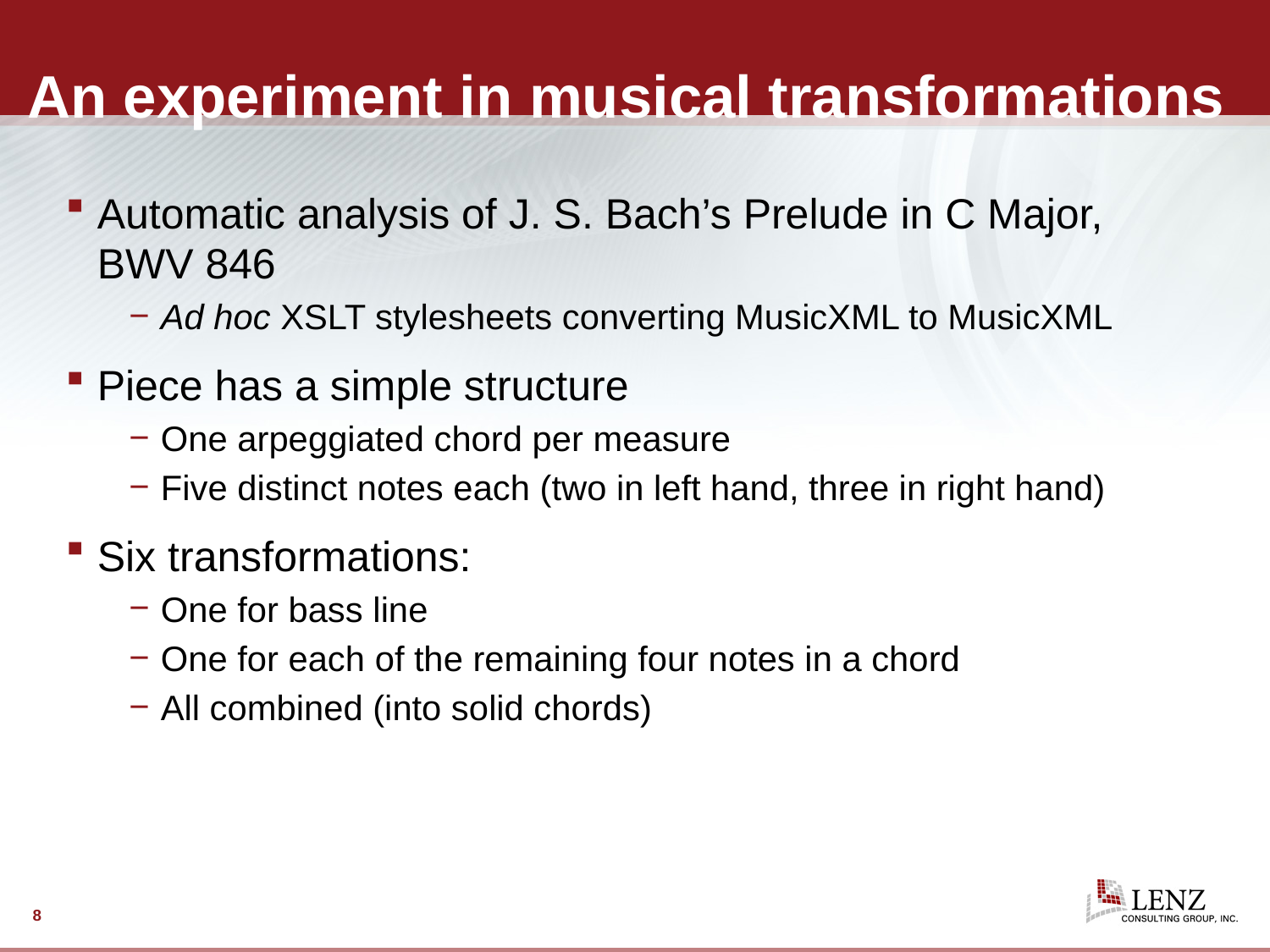

# An experiment in musical transformations
Automatic analysis of J. S. Bach’s Prelude in C Major, BWV 846
Ad hoc XSLT stylesheets converting MusicXML to MusicXML
Piece has a simple structure
One arpeggiated chord per measure
Five distinct notes each (two in left hand, three in right hand)
Six transformations:
One for bass line
One for each of the remaining four notes in a chord
All combined (into solid chords)
8